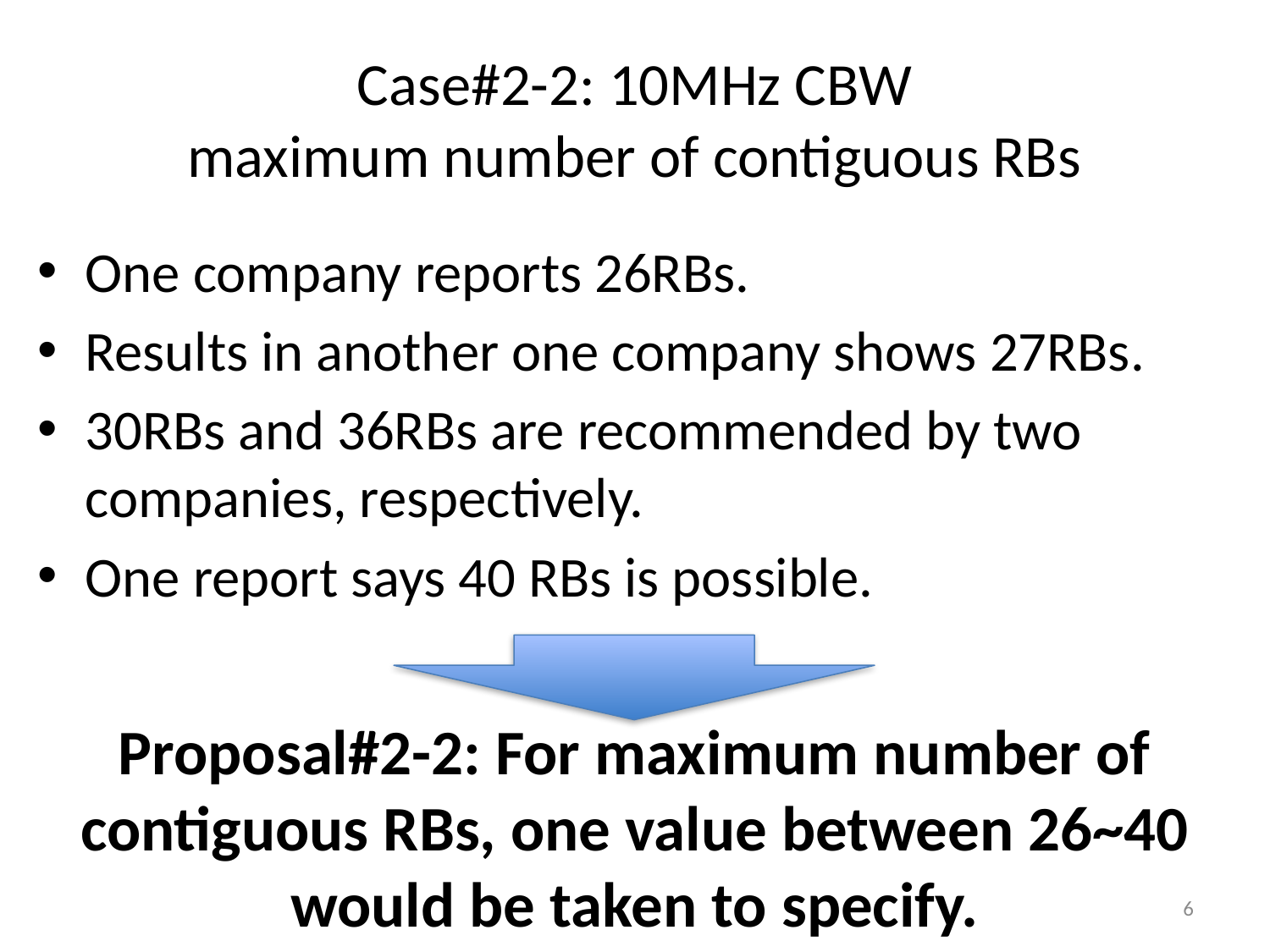

# Case#2-2: 10MHz CBW maximum number of contiguous RBs
One company reports 26RBs.
Results in another one company shows 27RBs.
30RBs and 36RBs are recommended by two companies, respectively.
One report says 40 RBs is possible.

Proposal#2-2: For maximum number of contiguous RBs, one value between 26~40 would be taken to specify.
6